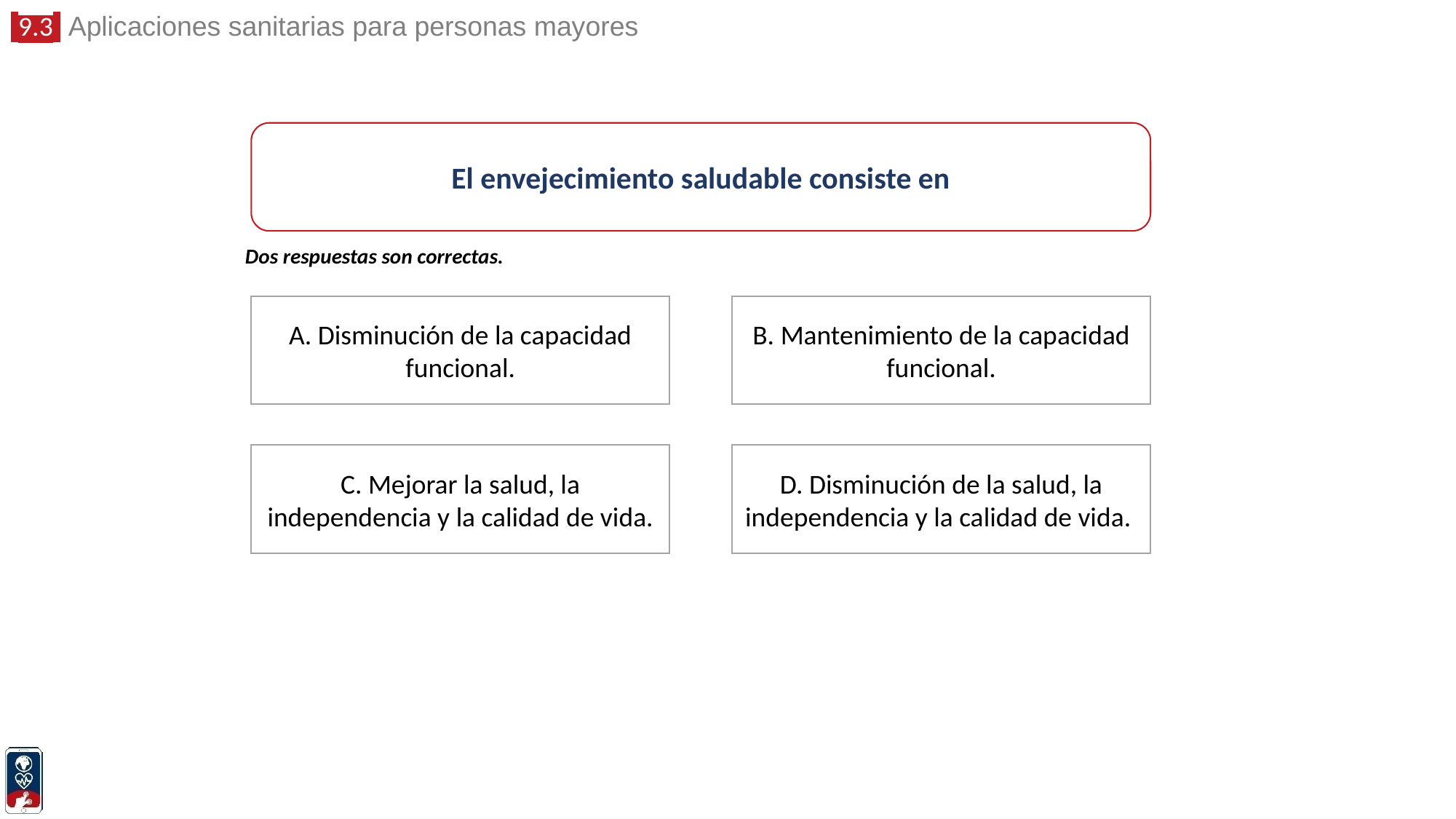

El envejecimiento saludable consiste en
Dos respuestas son correctas.
A. Disminución de la capacidad funcional.
B. Mantenimiento de la capacidad funcional.
C. Mejorar la salud, la independencia y la calidad de vida.
D. Disminución de la salud, la independencia y la calidad de vida.